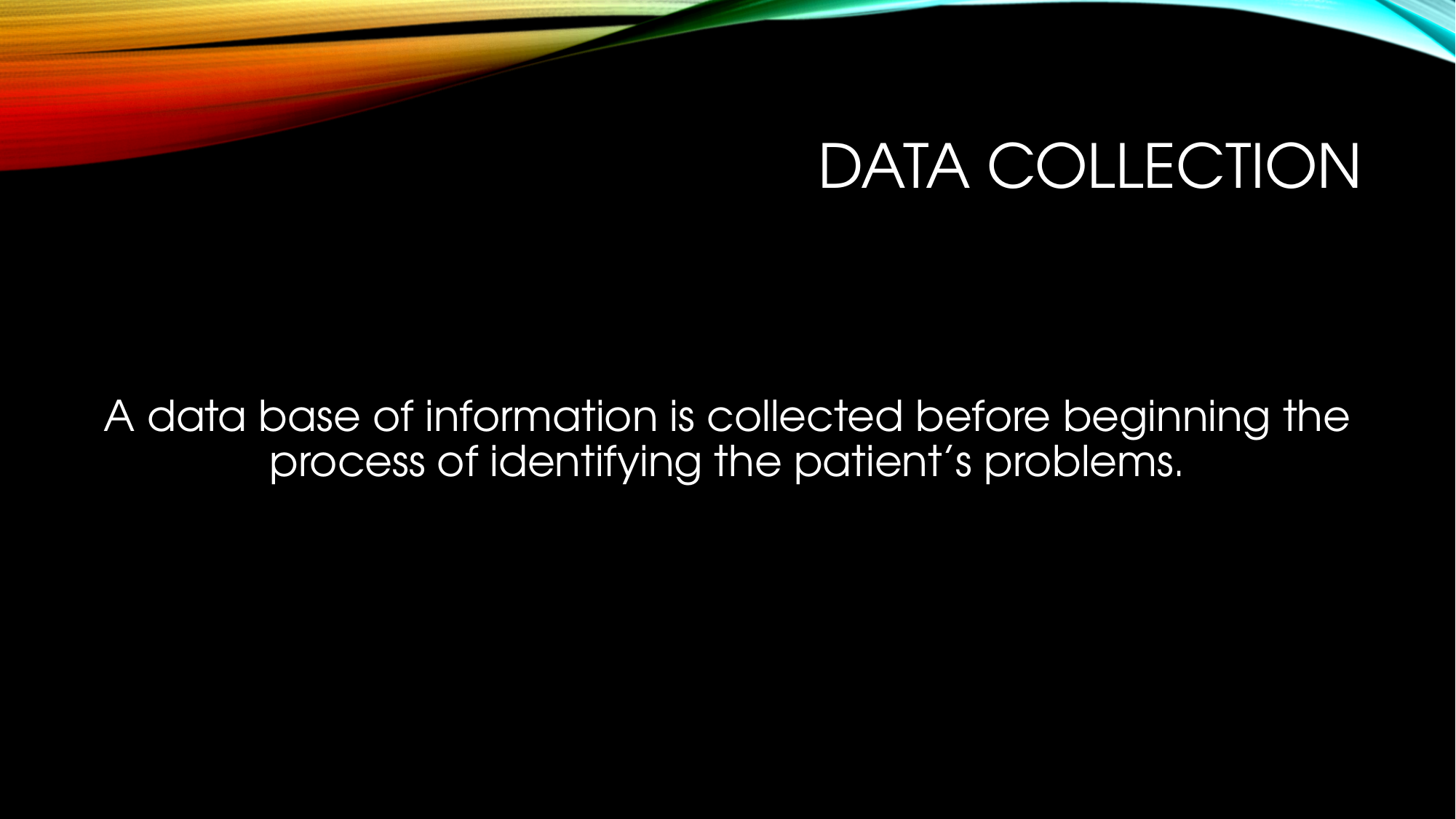

# Data Collection

A data base of information is collected before beginning the process of identifying the patient’s problems.